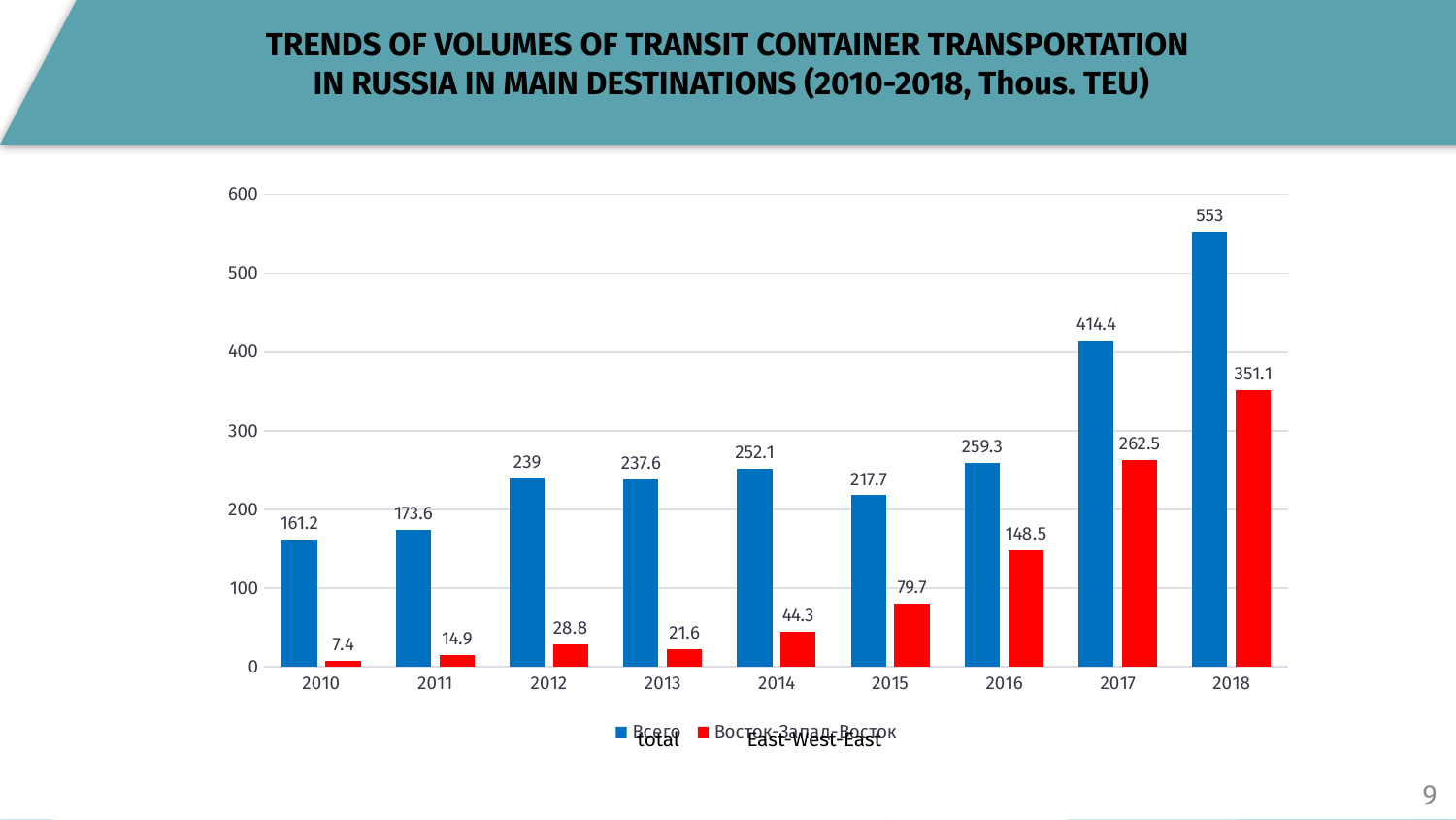

TRENDS OF VOLUMES OF TRANSIT CONTAINER TRANSPORTATION
 IN RUSSIA IN MAIN DESTINATIONS (2010-2018, Thous. TEU)

### Chart

| Category | Всего  | Восток-Запад-Восток  |
|---|---|---|
| 2010 | 161.2 | 7.4 |
| 2011 | 173.6 | 14.9 |
| 2012 | 239.0 | 28.8 |
| 2013 | 237.6 | 21.6 |
| 2014 | 252.1 | 44.3 |
| 2015 | 217.7 | 79.7 |
| 2016 | 259.3 | 148.5 |
| 2017 | 414.4 | 262.5 |
| 2018 | 553.0 | 351.1 |
total
East-West-East
9